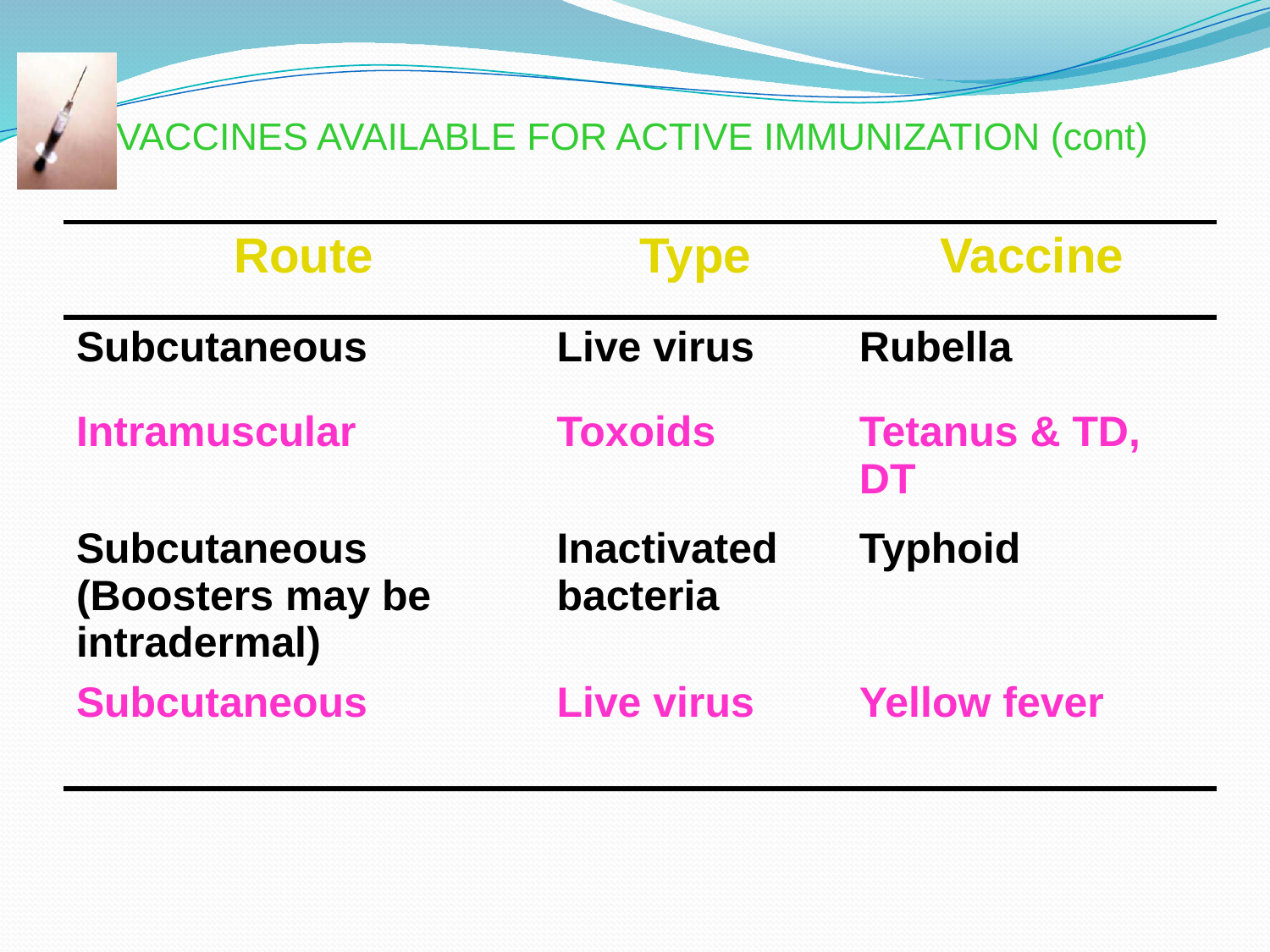

# VACCINES AVAILABLE FOR ACTIVE IMMUNIZATION (cont)
| Route | Type | Vaccine |
| --- | --- | --- |
| Subcutaneous | Live virus | Rubella |
| Intramuscular | Toxoids | Tetanus & TD, DT |
| Subcutaneous (Boosters may be intradermal) | Inactivated bacteria | Typhoid |
| Subcutaneous | Live virus | Yellow fever |